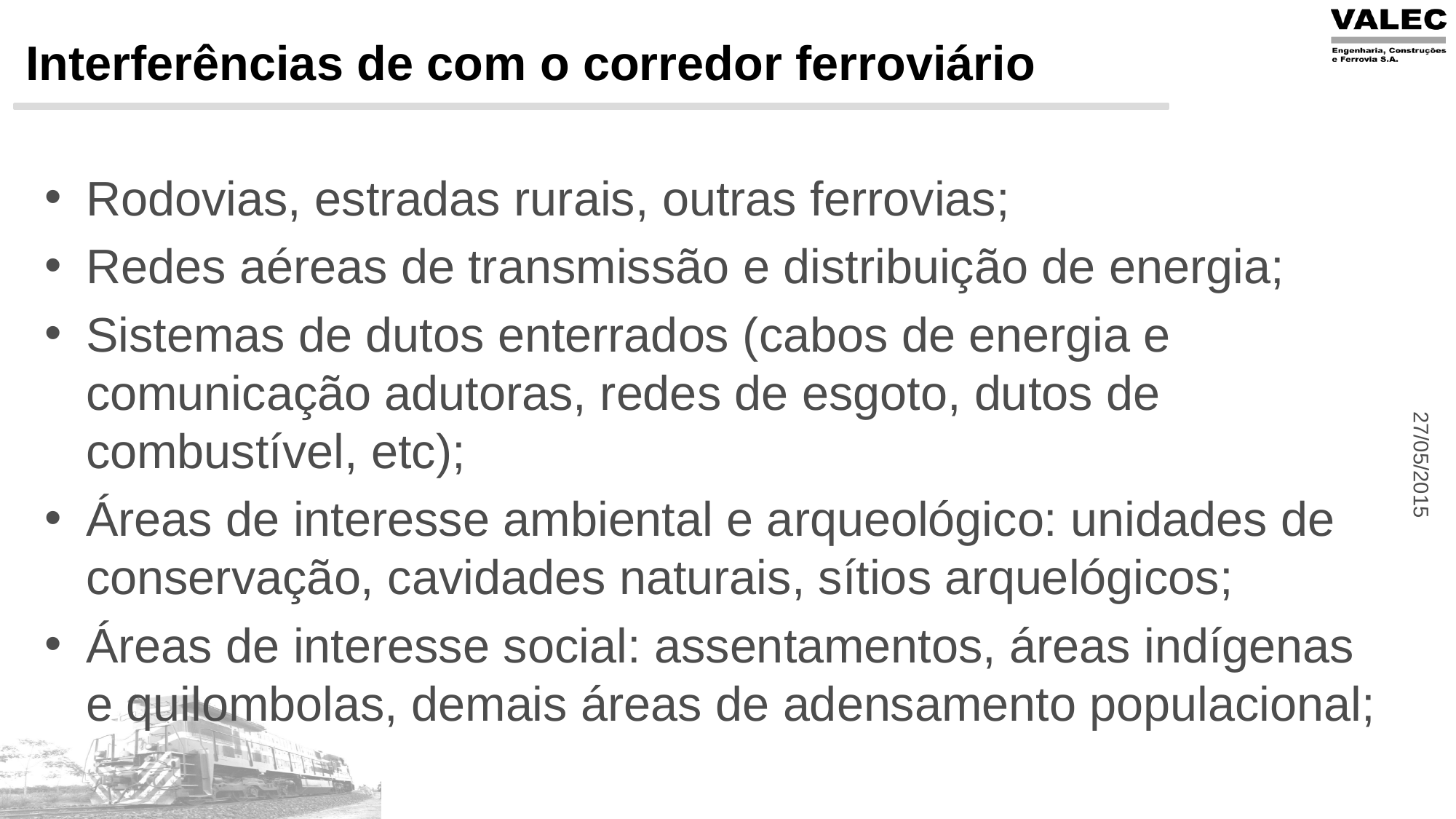

# Interferências de com o corredor ferroviário
27/05/2015
Rodovias, estradas rurais, outras ferrovias;
Redes aéreas de transmissão e distribuição de energia;
Sistemas de dutos enterrados (cabos de energia e comunicação adutoras, redes de esgoto, dutos de combustível, etc);
Áreas de interesse ambiental e arqueológico: unidades de conservação, cavidades naturais, sítios arquelógicos;
Áreas de interesse social: assentamentos, áreas indígenas e quilombolas, demais áreas de adensamento populacional;